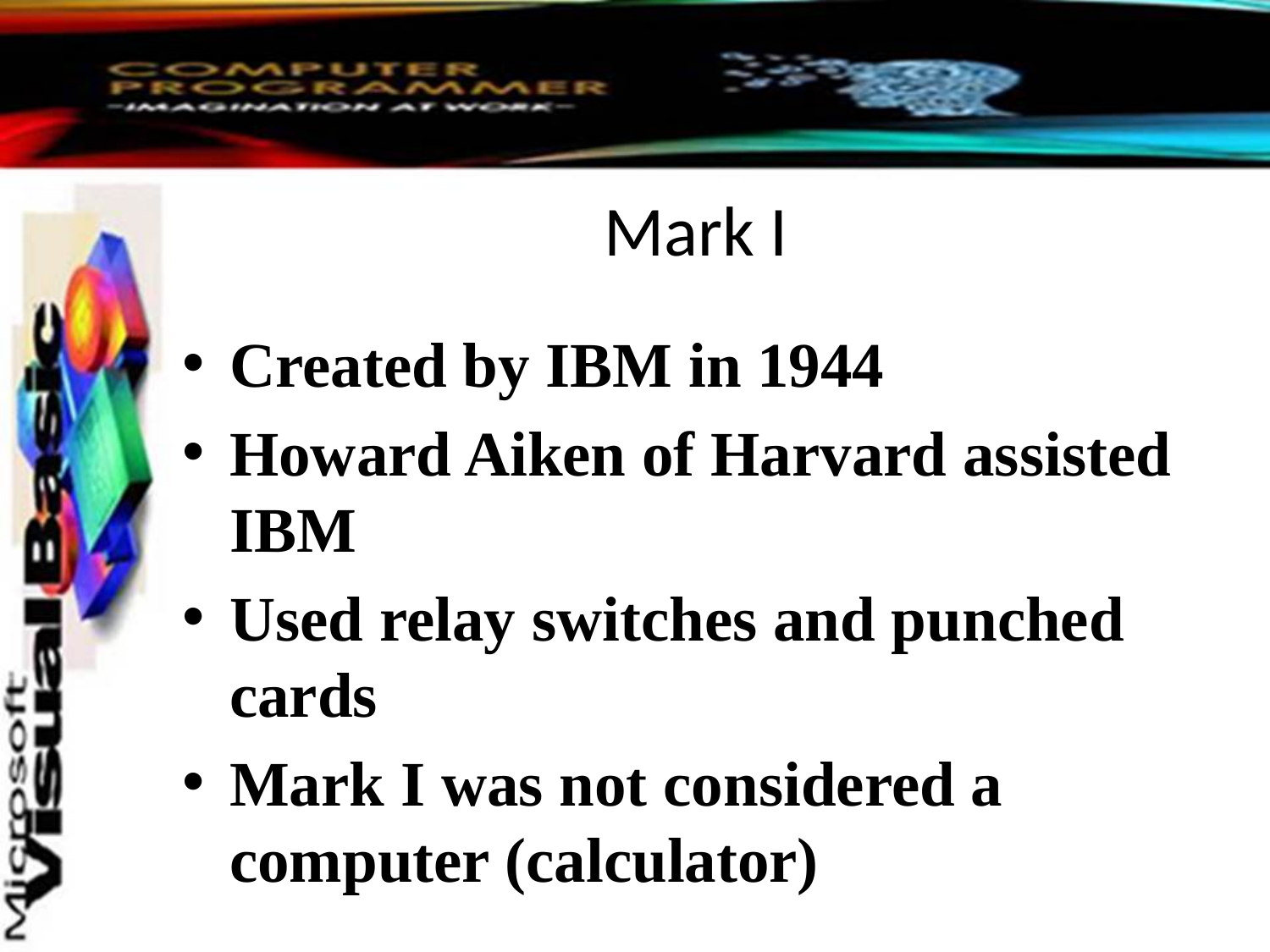

# Mark I
Created by IBM in 1944
Howard Aiken of Harvard assisted IBM
Used relay switches and punched cards
Mark I was not considered a computer (calculator)